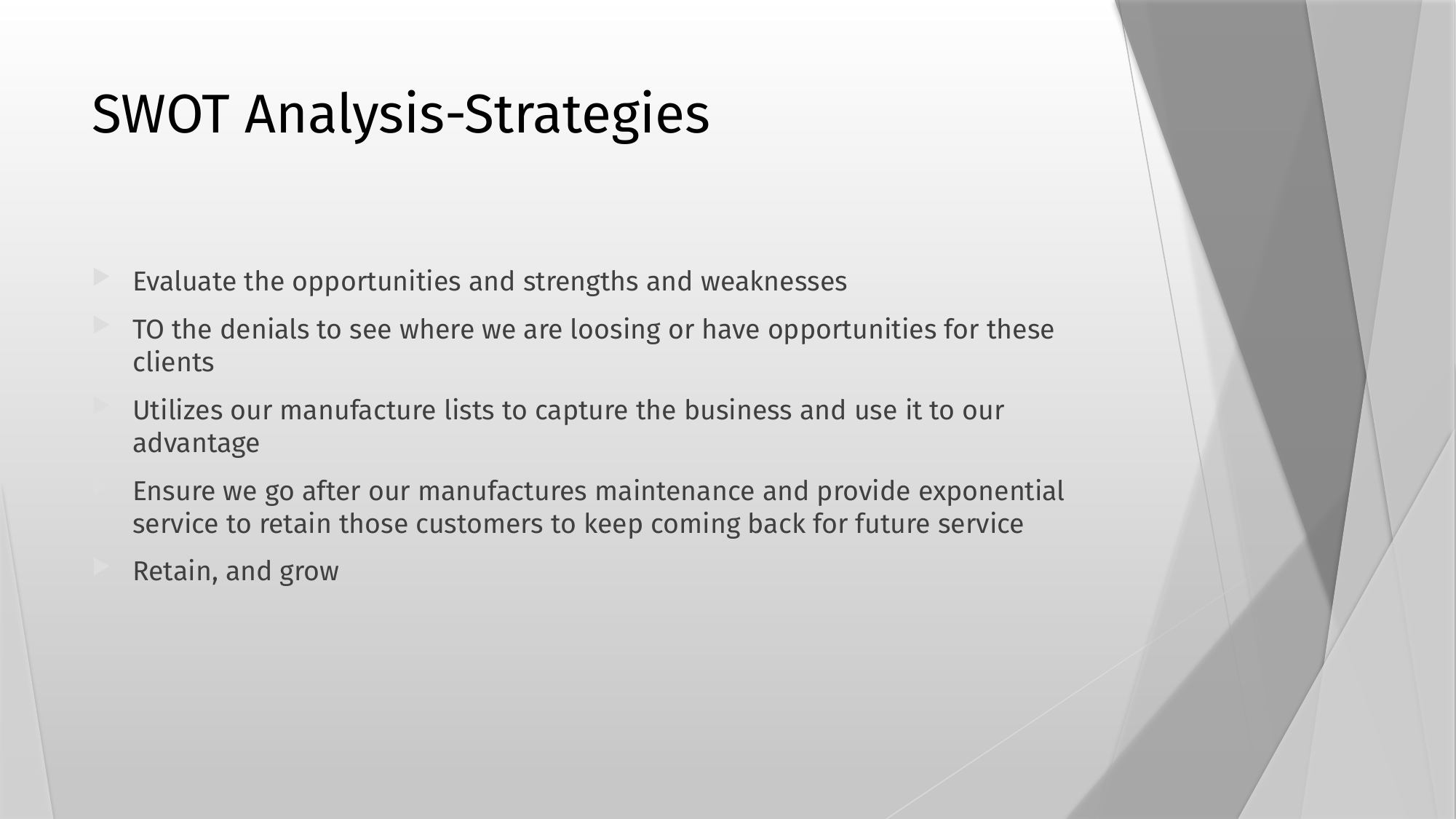

# SWOT Analysis-Strategies
Evaluate the opportunities and strengths and weaknesses
TO the denials to see where we are loosing or have opportunities for these clients
Utilizes our manufacture lists to capture the business and use it to our advantage
Ensure we go after our manufactures maintenance and provide exponential service to retain those customers to keep coming back for future service
Retain, and grow